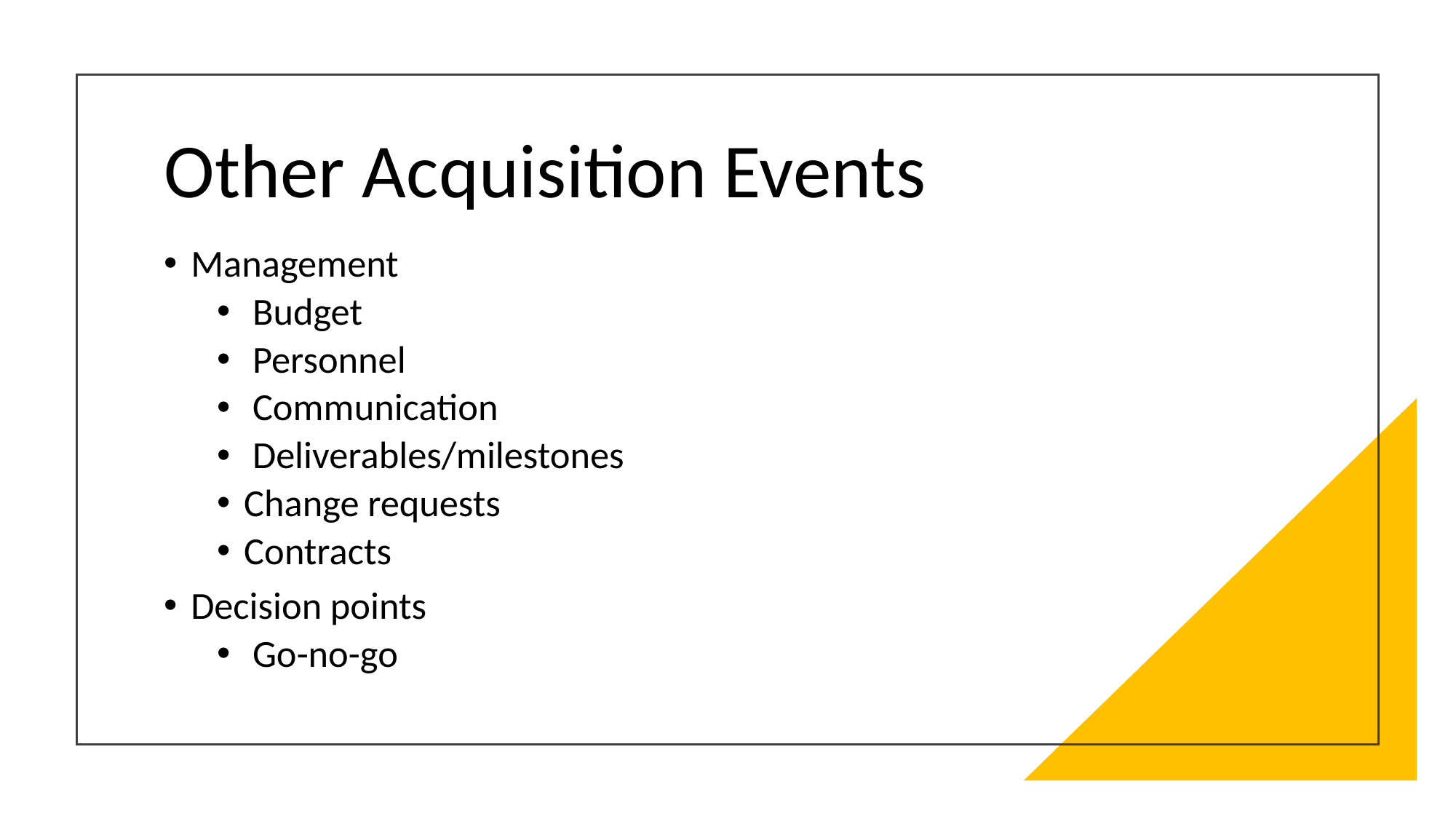

# Other Acquisition Events
Management
 Budget
 Personnel
 Communication
 Deliverables/milestones
Change requests
Contracts
Decision points
 Go-no-go